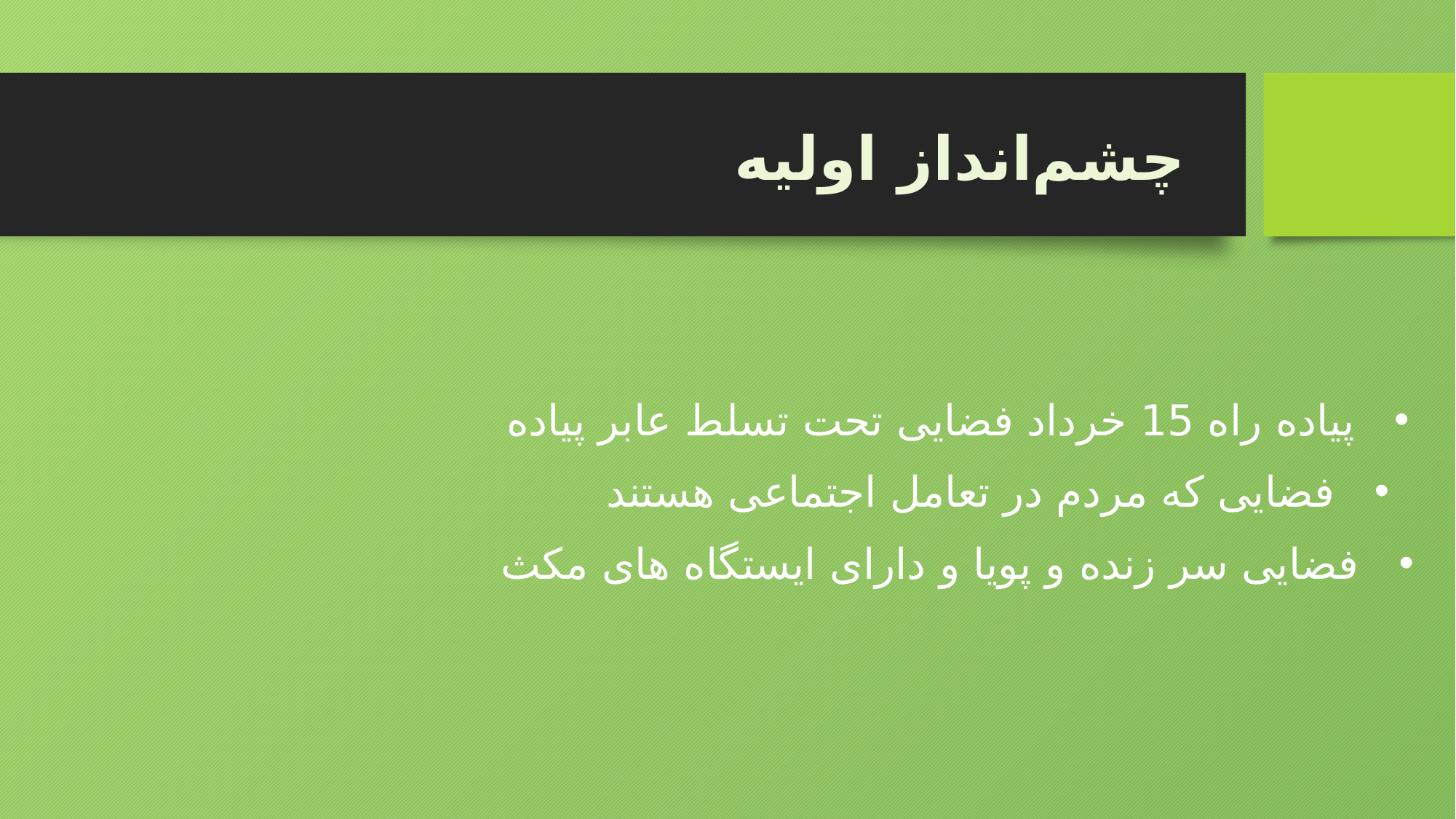

چشم‌انداز اولیه
پیاده راه 15 خرداد فضایی تحت تسلط عابر پیاده
فضایی که مردم در تعامل اجتماعی هستند
فضایی سر زنده و پویا و دارای ایستگاه های مکث